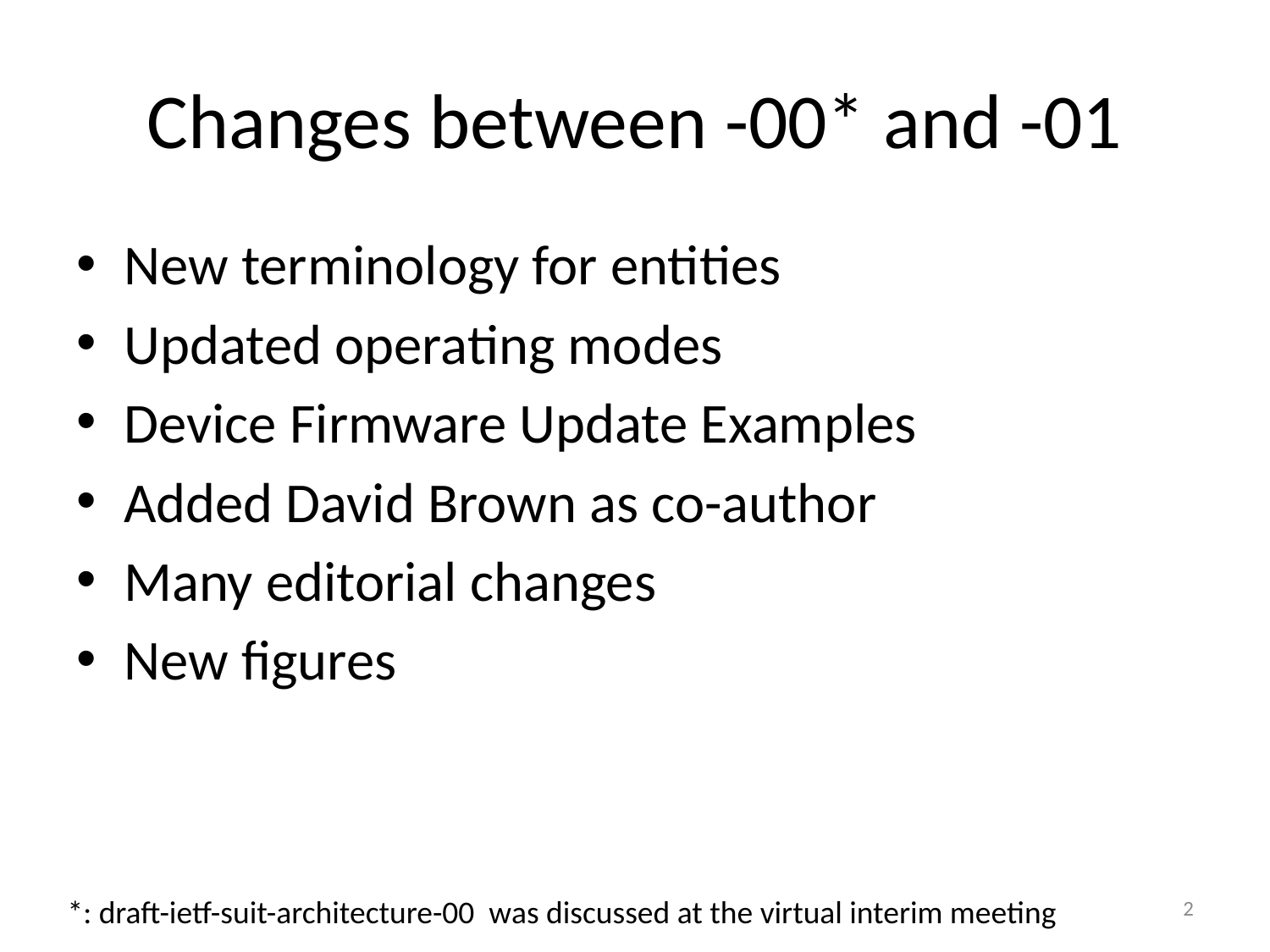

# Changes between -00* and -01
New terminology for entities
Updated operating modes
Device Firmware Update Examples
Added David Brown as co-author
Many editorial changes
New figures

2
*: draft-ietf-suit-architecture-00  was discussed at the virtual interim meeting